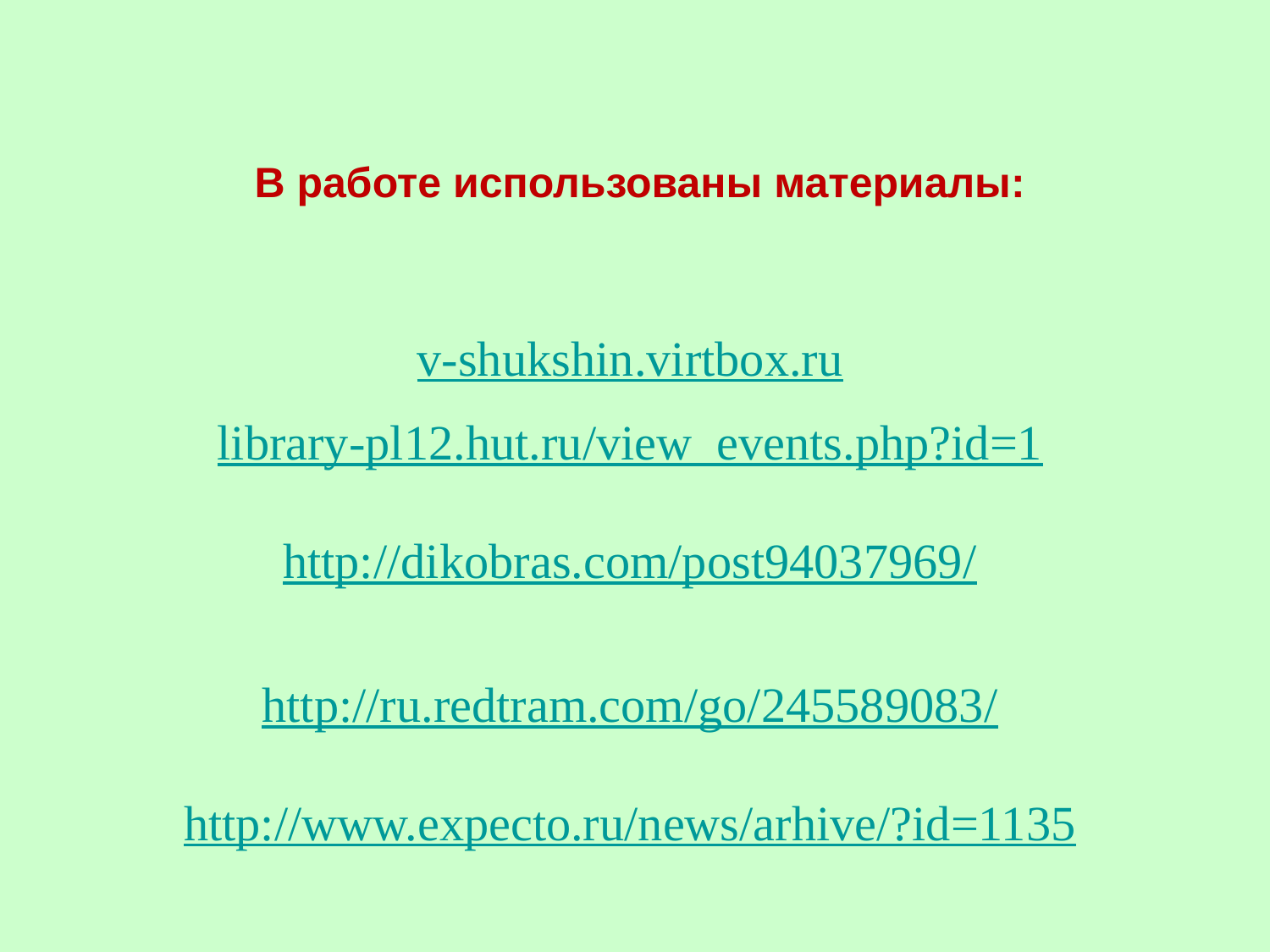

В работе использованы материалы:

v-shukshin.virtbox.ru

library-pl12.hut.ru/view_events.php?id=1

http://dikobras.com/post94037969/

http://ru.redtram.com/go/245589083/

http://www.expecto.ru/news/arhive/?id=1135